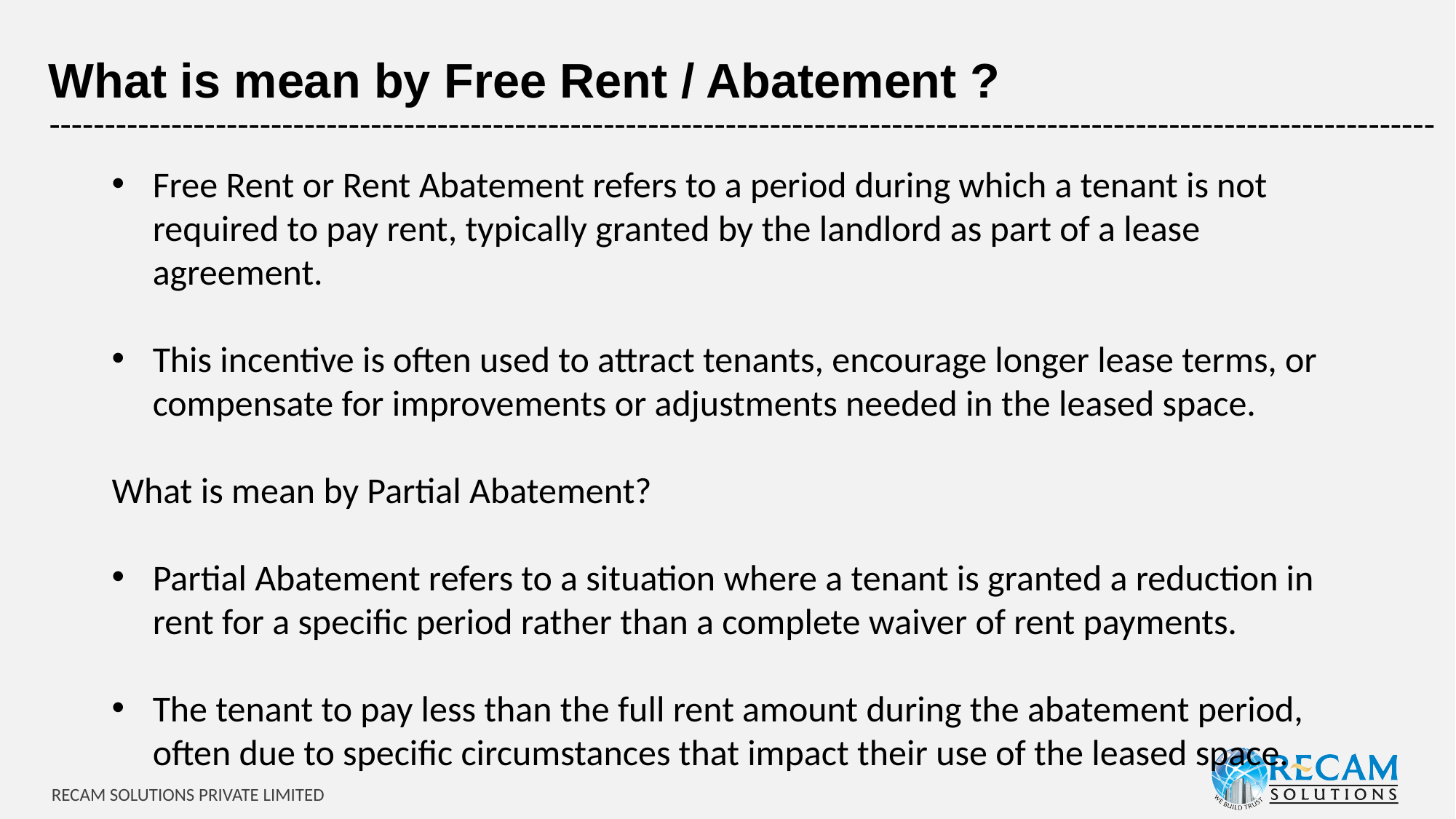

What is mean by Free Rent / Abatement ?
-----------------------------------------------------------------------------------------------------------------------------
Free Rent or Rent Abatement refers to a period during which a tenant is not required to pay rent, typically granted by the landlord as part of a lease agreement.

This incentive is often used to attract tenants, encourage longer lease terms, or compensate for improvements or adjustments needed in the leased space.

What is mean by Partial Abatement?

Partial Abatement refers to a situation where a tenant is granted a reduction in rent for a specific period rather than a complete waiver of rent payments.

The tenant to pay less than the full rent amount during the abatement period, often due to specific circumstances that impact their use of the leased space.

RECAM SOLUTIONS PRIVATE LIMITED